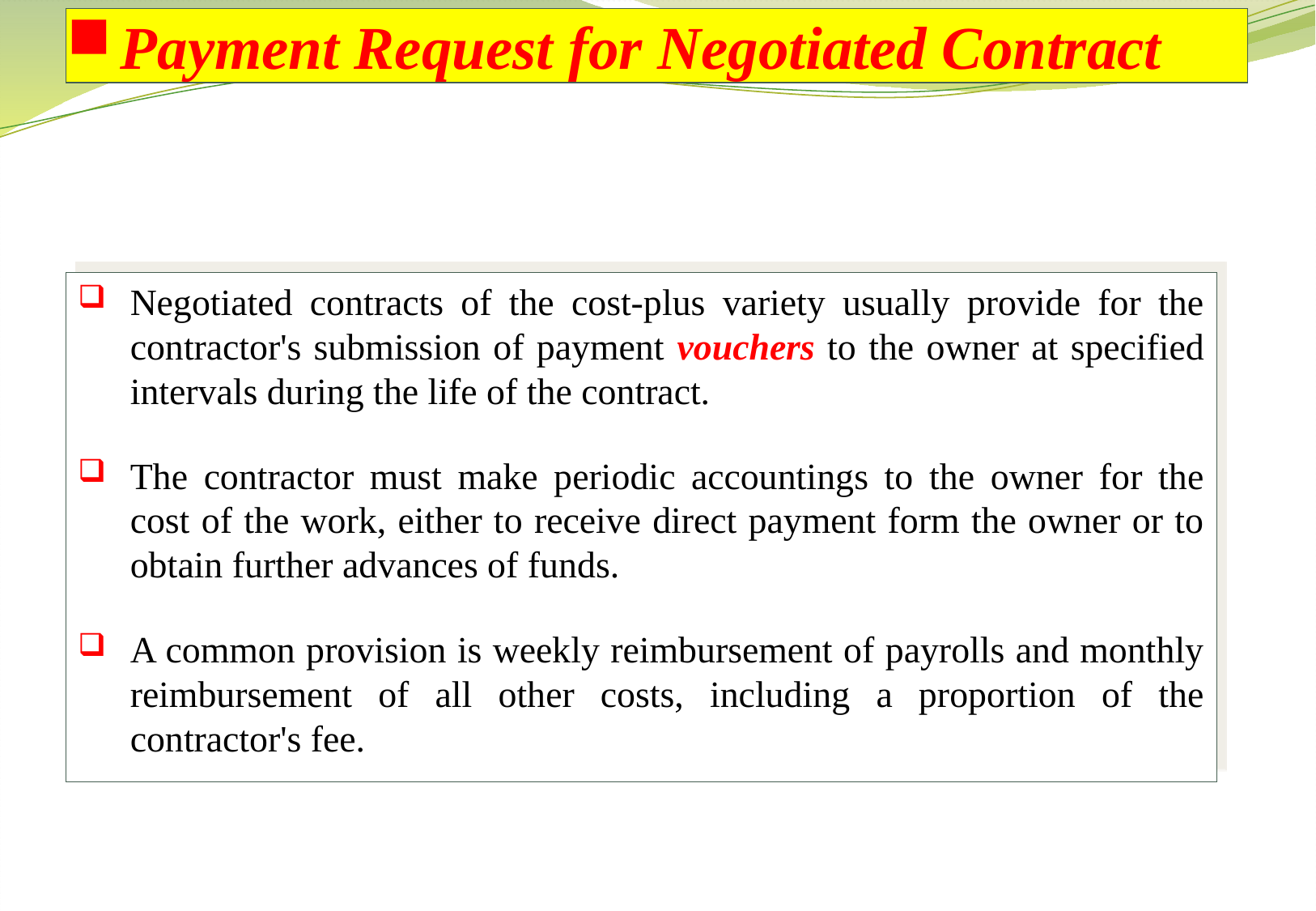

Payment Request for Negotiated Contract
Negotiated contracts of the cost-plus variety usually provide for the contractor's submission of payment vouchers to the owner at specified intervals during the life of the contract.
The contractor must make periodic accountings to the owner for the cost of the work, either to receive direct payment form the owner or to obtain further advances of funds.
A common provision is weekly reimbursement of payrolls and monthly reimbursement of all other costs, including a proportion of the contractor's fee.